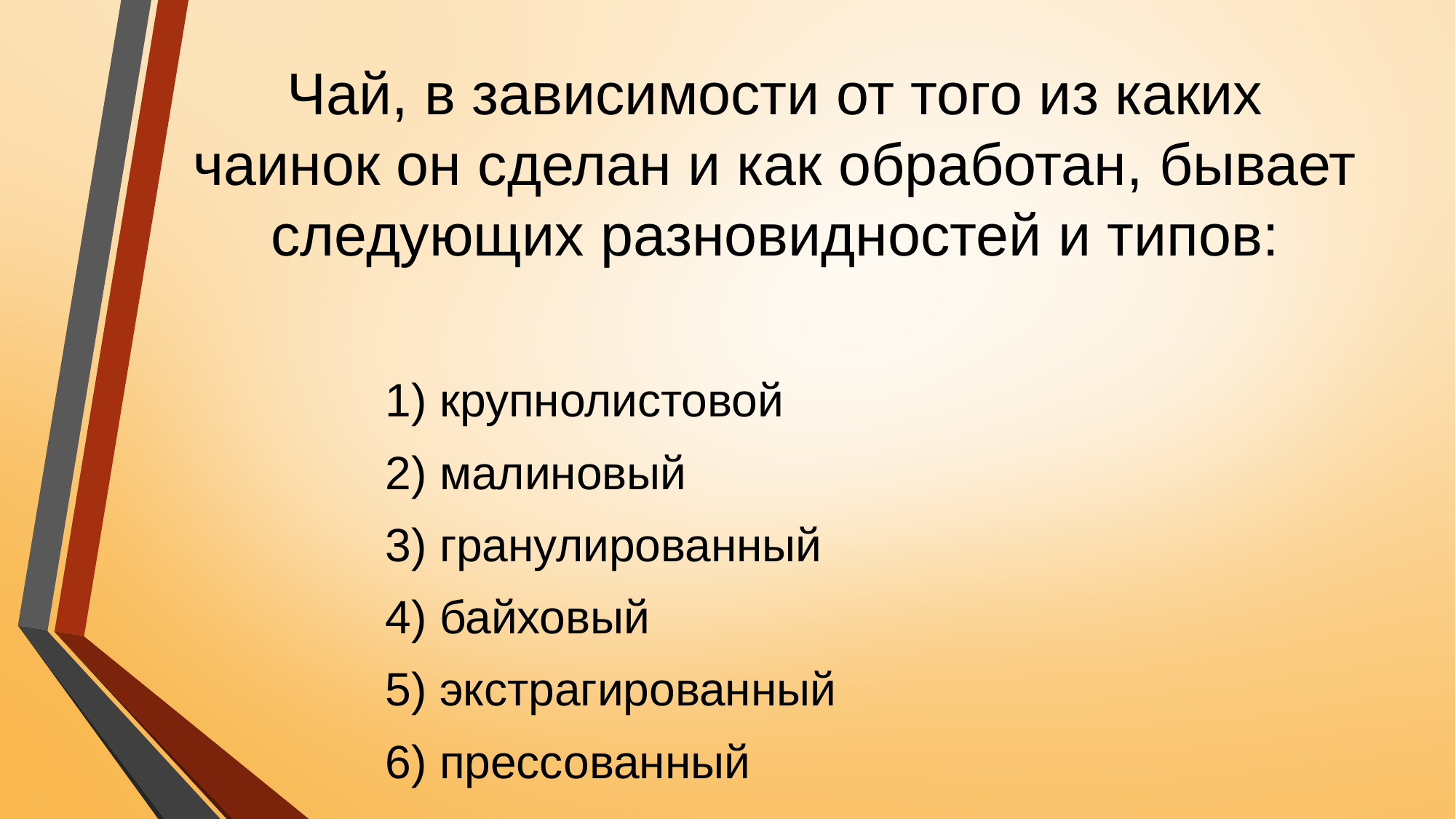

# Чай, в зависимости от того из каких чаинок он сделан и как обработан, бывает следующих разновидностей и типов:
1) крупнолистовой
2) малиновый
3) гранулированный
4) байховый
5) экстрагированный
6) прессованный